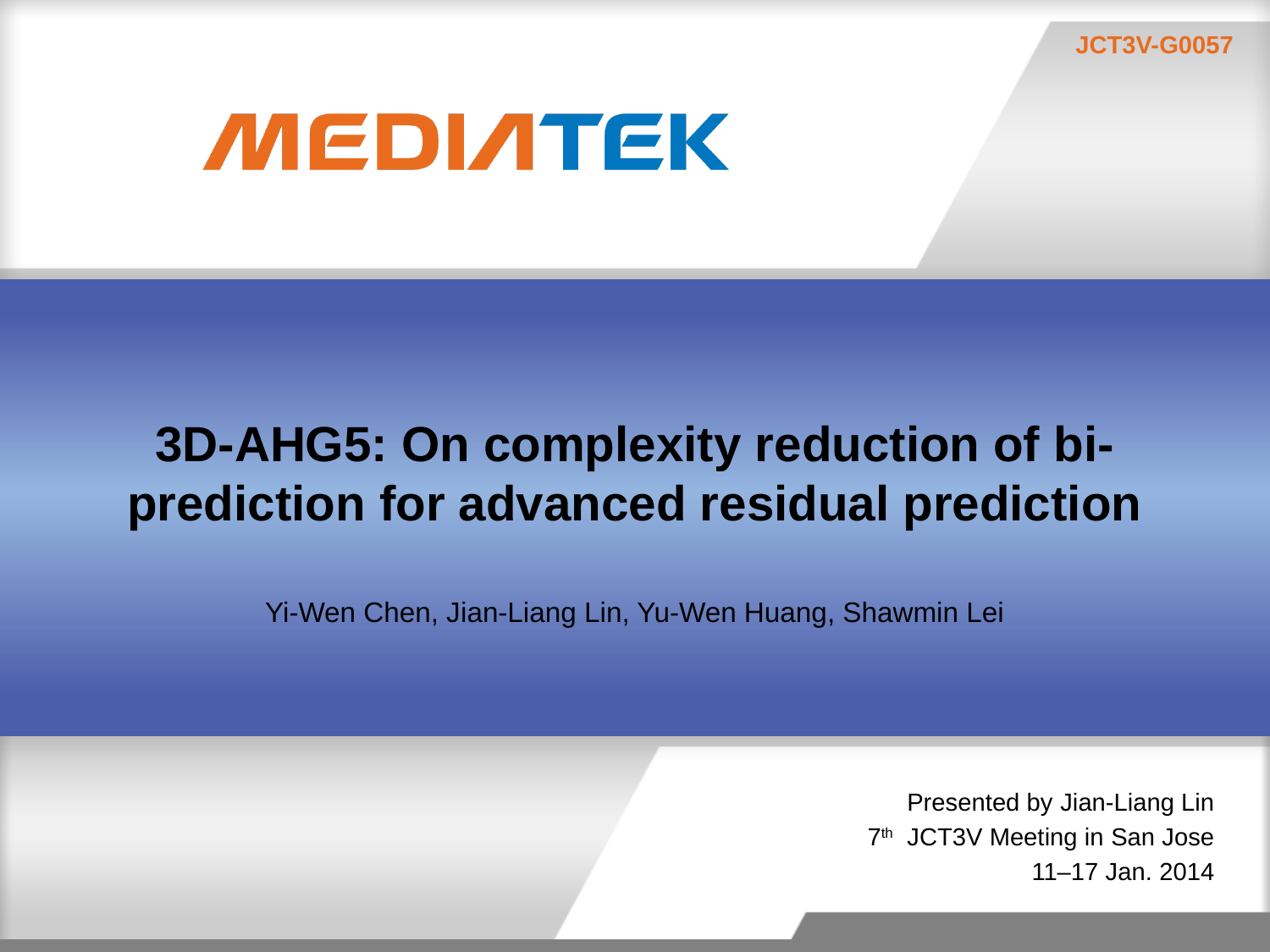

# 3D-AHG5: On complexity reduction of bi-prediction for advanced residual prediction
Yi-Wen Chen, Jian-Liang Lin, Yu-Wen Huang, Shawmin Lei
Presented by Jian-Liang Lin
7th  JCT3V Meeting in San Jose
11–17 Jan. 2014